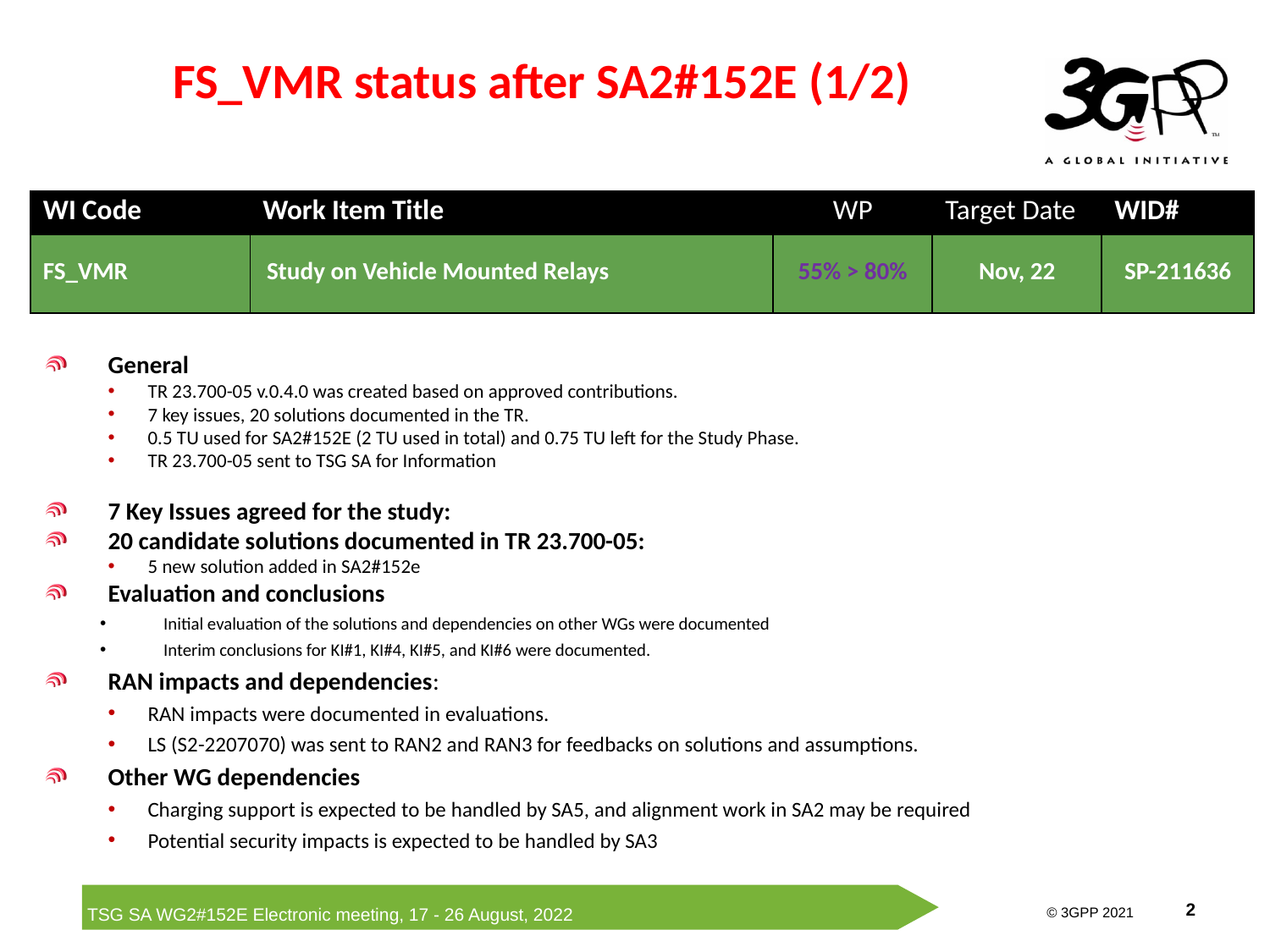

# FS_VMR status after SA2#152E (1/2)
| WI Code | Work Item Title | WP | Target Date | WID# |
| --- | --- | --- | --- | --- |
| FS\_VMR | Study on Vehicle Mounted Relays | 55% > 80% | Nov, 22 | SP-211636 |
General
TR 23.700-05 v.0.4.0 was created based on approved contributions.
7 key issues, 20 solutions documented in the TR.
0.5 TU used for SA2#152E (2 TU used in total) and 0.75 TU left for the Study Phase.
TR 23.700-05 sent to TSG SA for Information

7 Key Issues agreed for the study:
20 candidate solutions documented in TR 23.700-05:
5 new solution added in SA2#152e
Evaluation and conclusions
Initial evaluation of the solutions and dependencies on other WGs were documented
Interim conclusions for KI#1, KI#4, KI#5, and KI#6 were documented.
RAN impacts and dependencies:
RAN impacts were documented in evaluations.
LS (S2-2207070) was sent to RAN2 and RAN3 for feedbacks on solutions and assumptions.
Other WG dependencies
Charging support is expected to be handled by SA5, and alignment work in SA2 may be required
Potential security impacts is expected to be handled by SA3